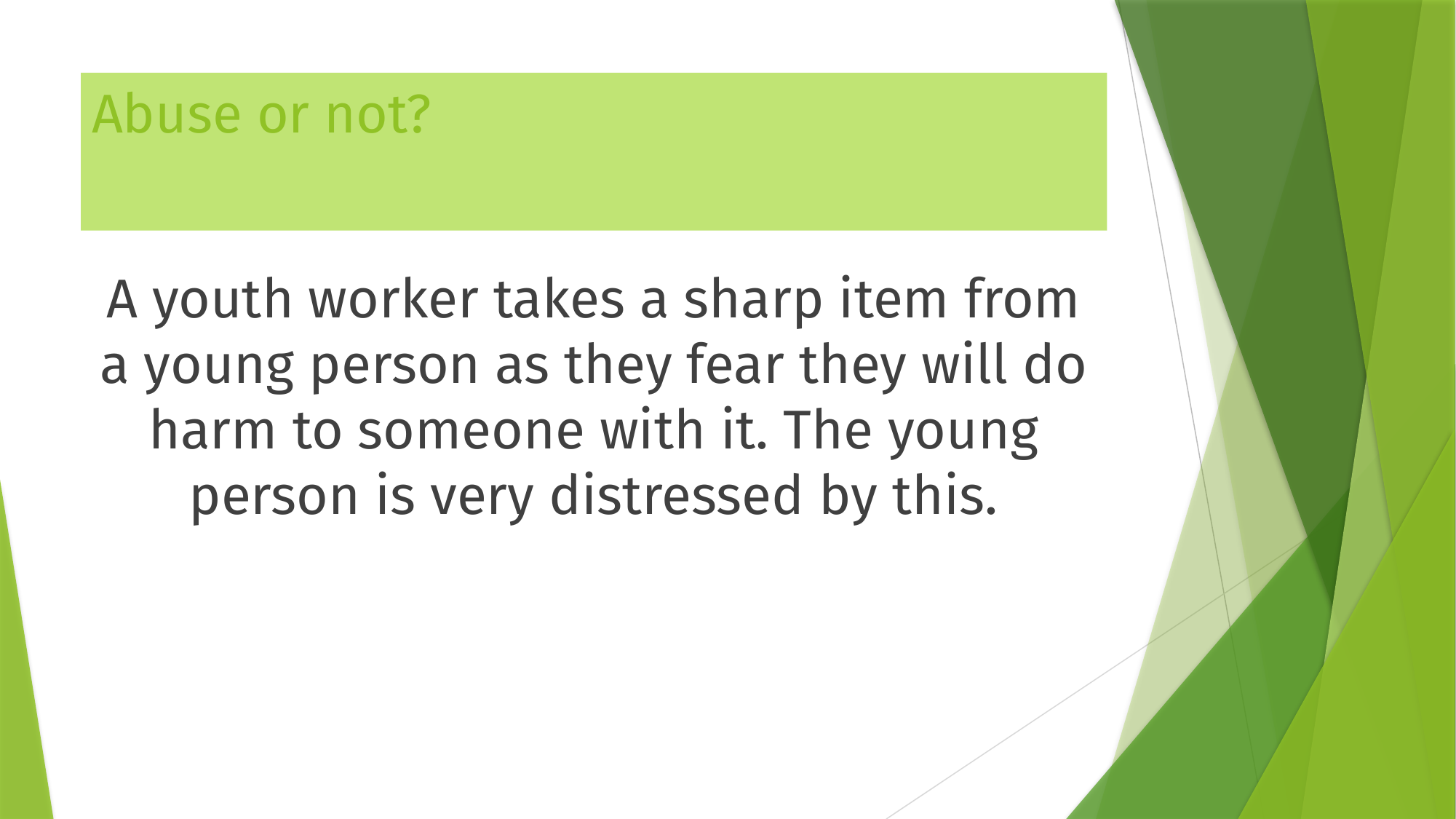

# Abuse or not?
A youth worker takes a sharp item from a young person as they fear they will do harm to someone with it. The young person is very distressed by this.